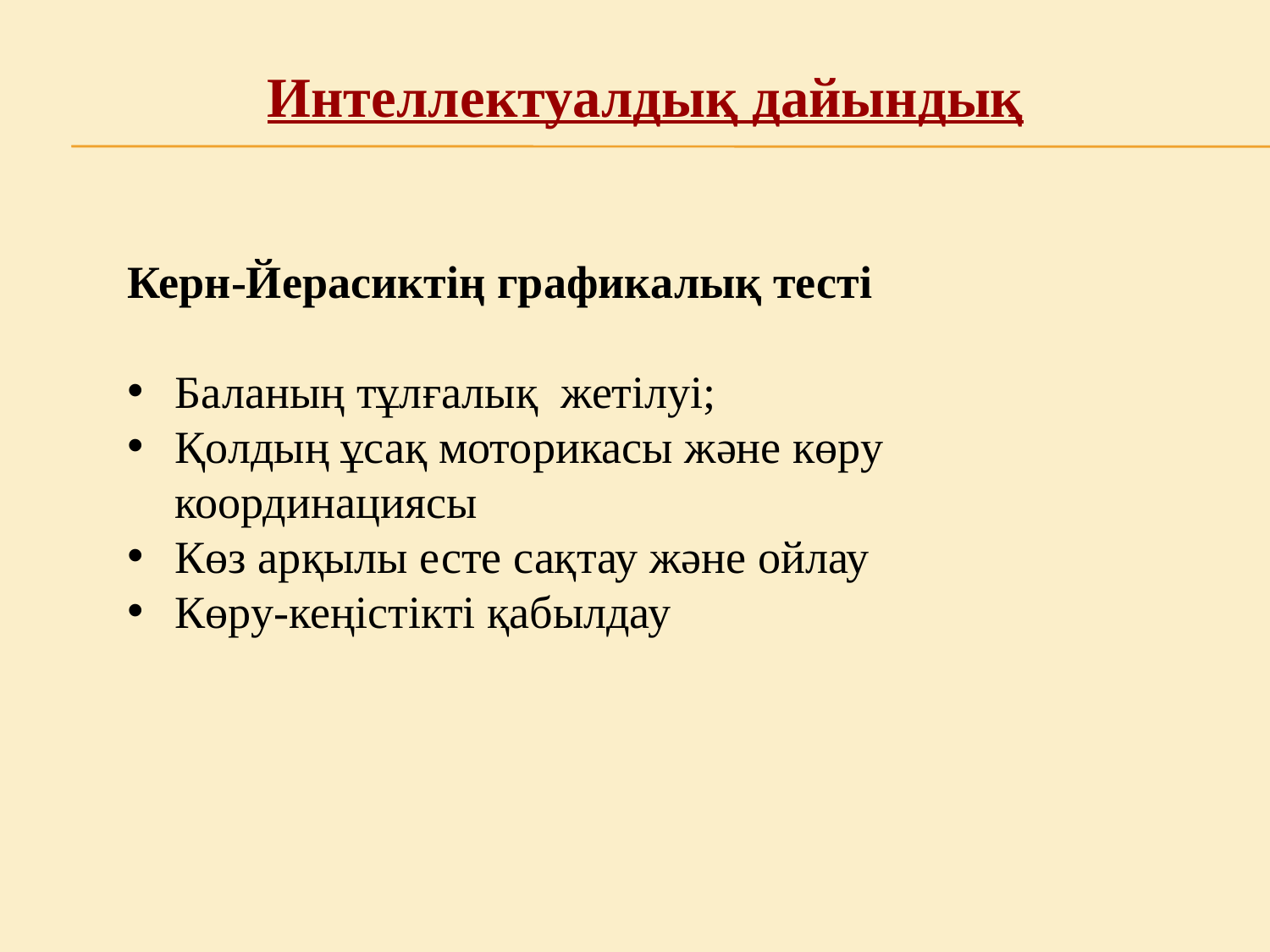

# Интеллектуалдық дайындық
Керн-Йерасиктің графикалық тесті

Баланың тұлғалық  жетілуі;
Қолдың ұсақ моторикасы және көру координациясы
Көз арқылы есте сақтау және ойлау
Көру-кеңістікті қабылдау